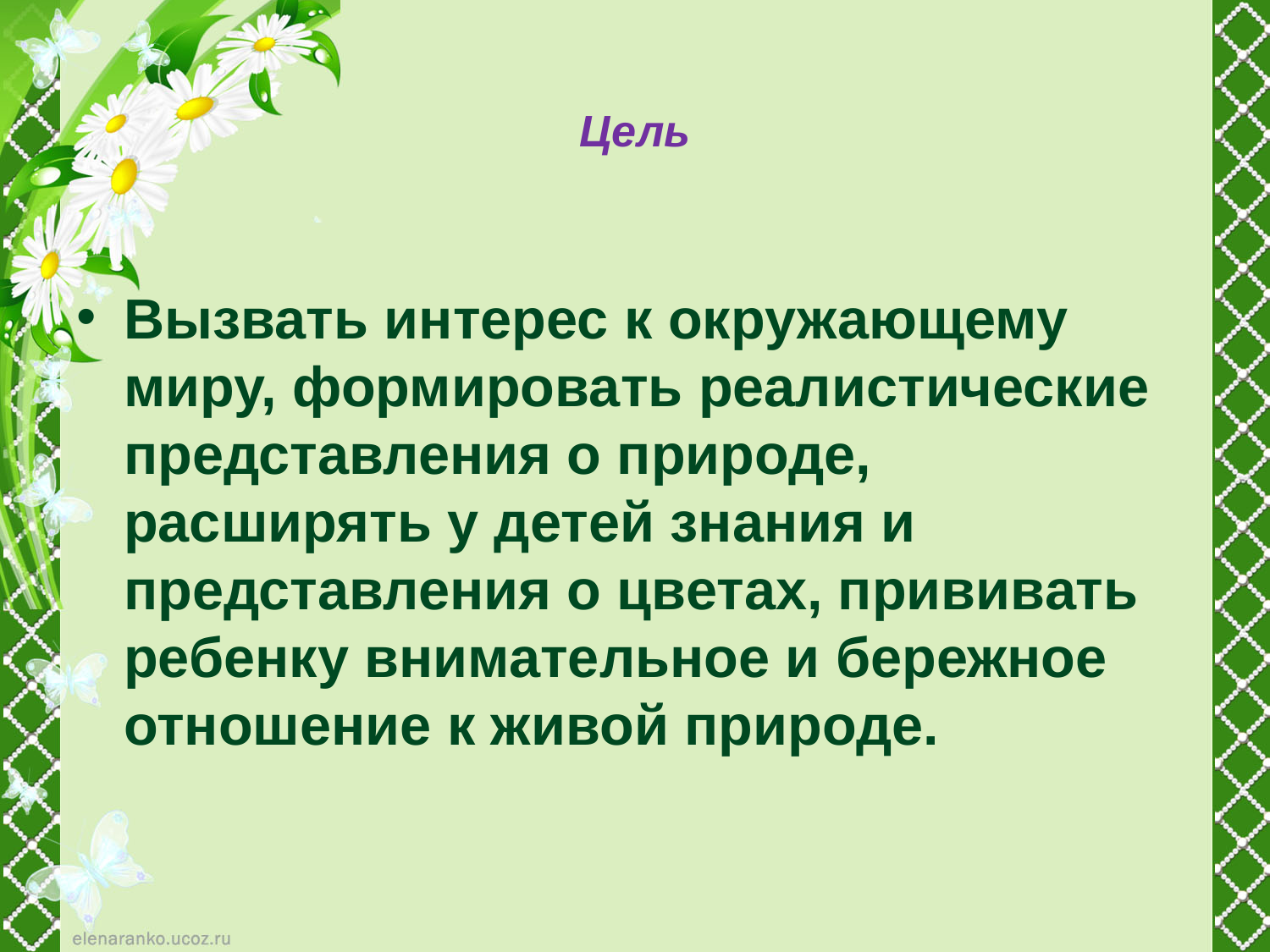

# Цель
Вызвать интерес к окружающему миру, формировать реалистические представления о природе, расширять у детей знания и представления о цветах, прививать ребенку внимательное и бережное отношение к живой природе.